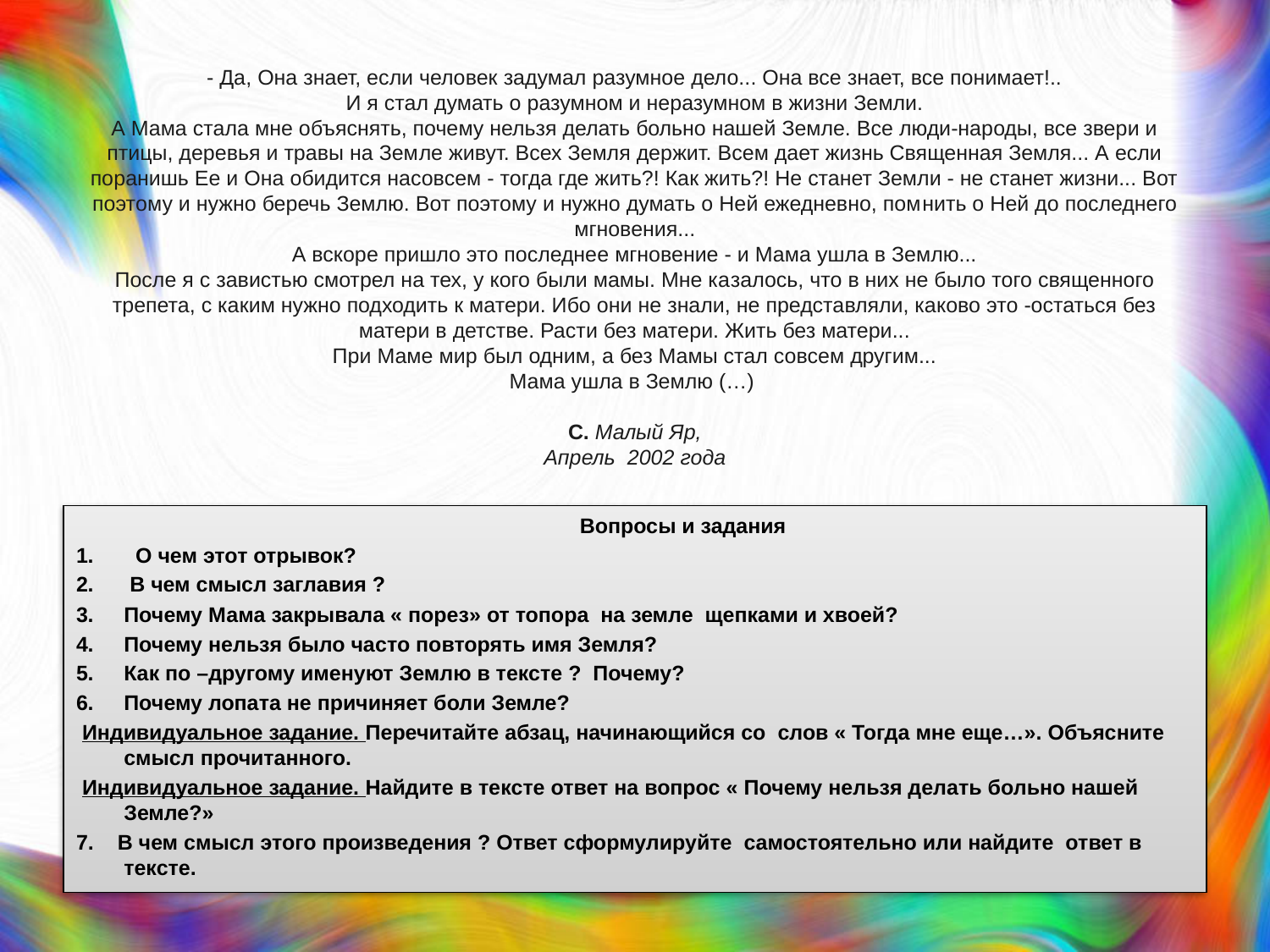

# - Да, Она знает, если человек задумал разумное дело... Она все знает, все понимает!.. И я стал думать о разумном и неразумном в жизни Земли. А Мама стала мне объяснять, почему нельзя делать больно нашей Земле. Все люди-народы, все звери и птицы, деревья и травы на Зем­ле живут. Всех Земля держит. Всем дает жизнь Священная Земля... А если поранишь Ее и Она обидится насовсем - тогда где жить?! Как жить?! Не станет Земли - не станет жизни... Вот поэтому и нужно беречь Землю. Вот поэтому и нужно думать о Ней ежедневно, пом­нить о Ней до последнего мгновения... А вскоре пришло это последнее мгновение - и Мама ушла в Землю... После я с завистью смотрел на тех, у кого были мамы. Мне ка­залось, что в них не было того священного трепета, с каким нужно подходить к матери. Ибо они не знали, не представляли, каково это -остаться без матери в детстве. Расти без матери. Жить без матери... При Маме мир был одним, а без Мамы стал совсем другим... Мама ушла в Землю (…) с. Малый Яр, Апрель  2002 года
                                                                                     Вопросы и задания
  О чем этот отрывок?
 В чем смысл заглавия ?
Почему Мама закрывала « порез» от топора  на земле  щепками и хвоей?
Почему нельзя было часто повторять имя Земля?
Как по –другому именуют Землю в тексте ?  Почему?
Почему лопата не причиняет боли Земле?
 Индивидуальное задание. Перечитайте абзац, начинающийся со  слов « Тогда мне еще…». Объясните смысл прочитанного.
 Индивидуальное задание. Найдите в тексте ответ на вопрос « Почему нельзя делать больно нашей Земле?»
7.    В чем смысл этого произведения ? Ответ сформулируйте  самостоятельно или найдите  ответ в тексте.